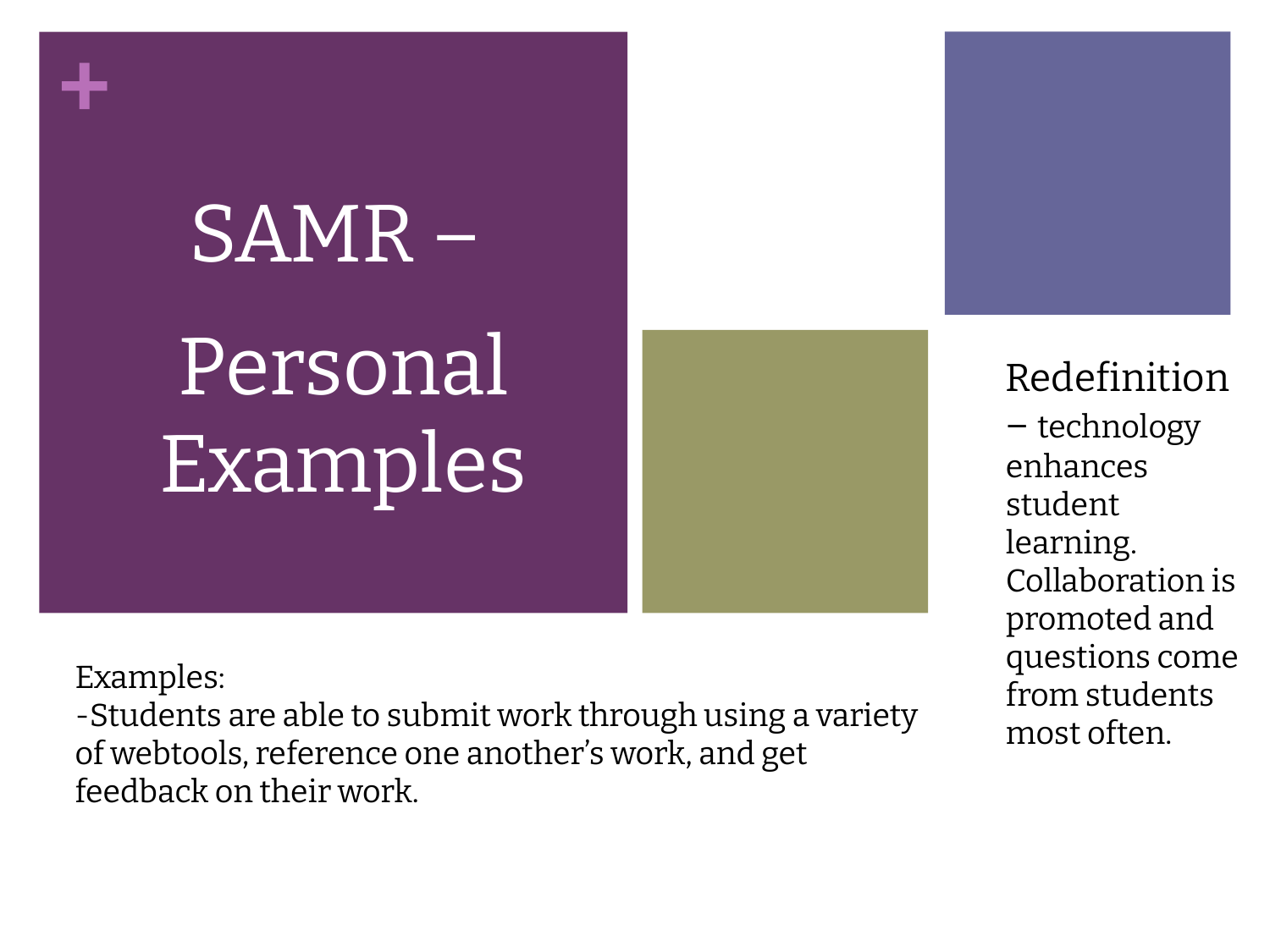

SAMR –
Personal Examples
Redefinition – technology enhances student learning. Collaboration is promoted and questions come from students most often.
Examples:
-Students are able to submit work through using a variety of webtools, reference one another’s work, and get feedback on their work.